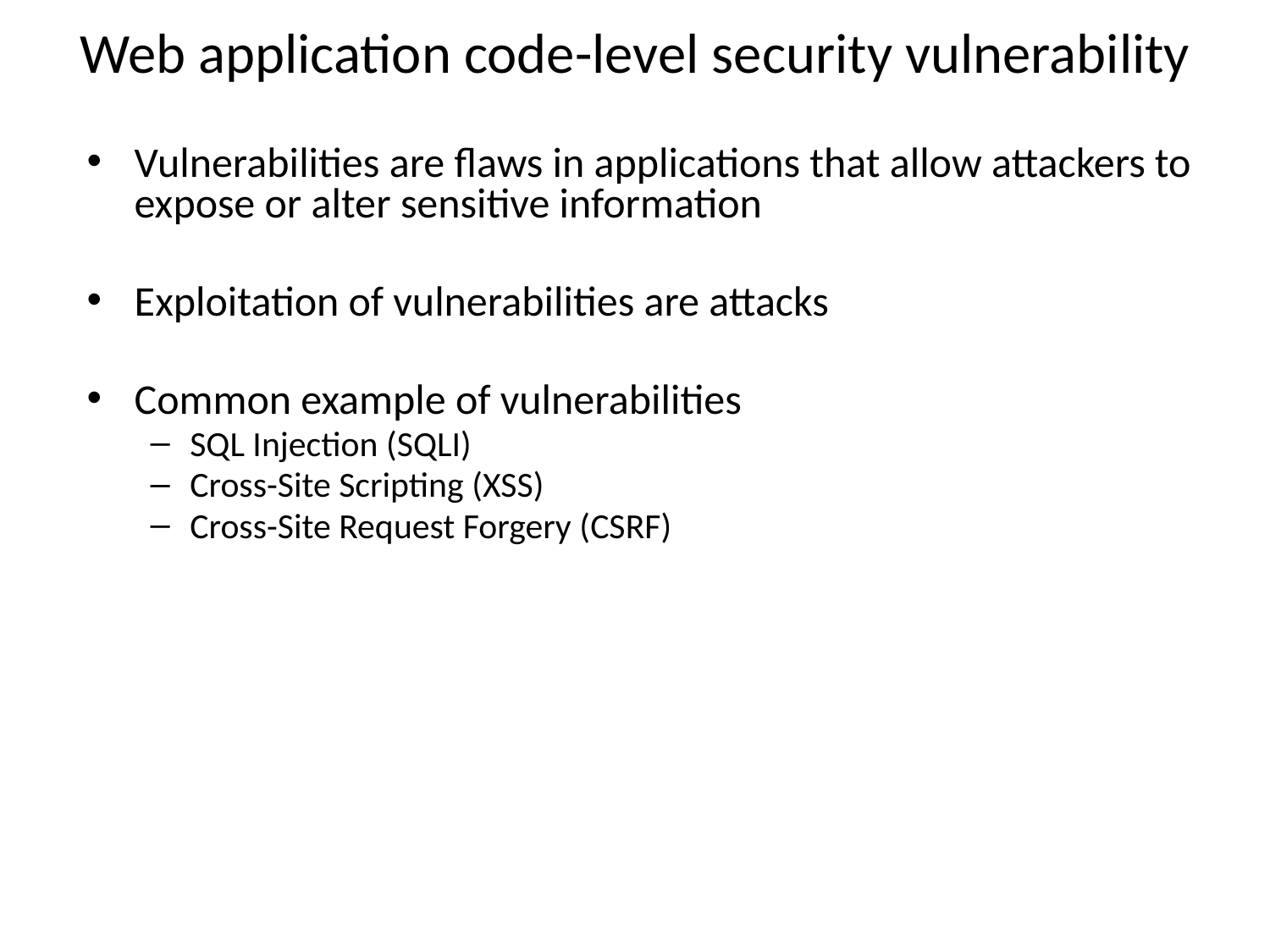

# Web application code-level security vulnerability
Vulnerabilities are flaws in applications that allow attackers to expose or alter sensitive information

Exploitation of vulnerabilities are attacks

Common example of vulnerabilities
SQL Injection (SQLI)
Cross-Site Scripting (XSS)
Cross-Site Request Forgery (CSRF)